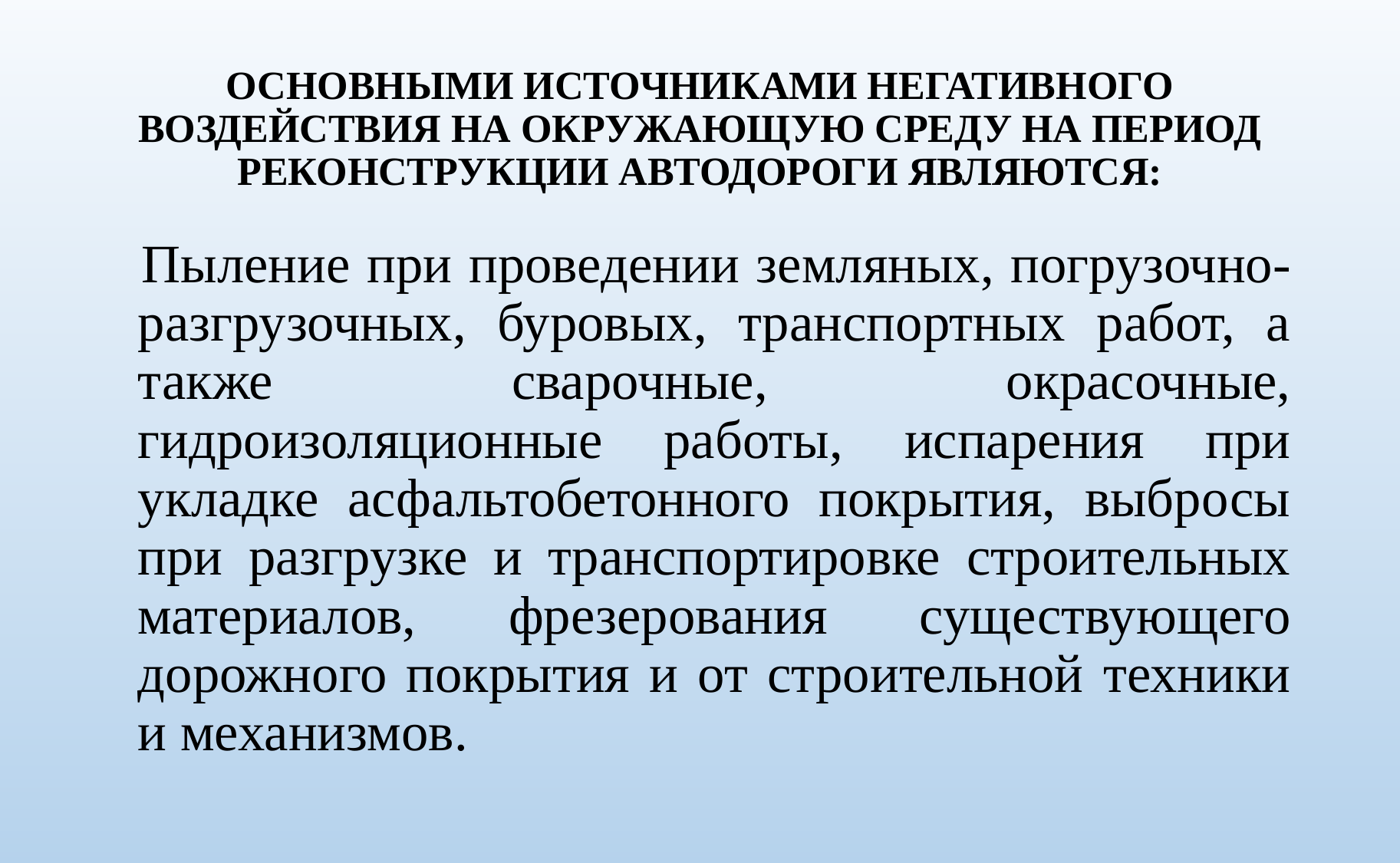

# ОСНОВНЫМИ ИСТОЧНИКАМИ НЕГАТИВНОГО ВОЗДЕЙСТВИЯ НА ОКРУЖАЮЩУЮ СРЕДУ НА ПЕРИОД РЕКОНСТРУКЦИИ АВТОДОРОГИ ЯВЛЯЮТСЯ:
  Пыление при проведении земляных, погрузочно-разгрузочных, буровых, транспортных работ, а также сварочные, окрасочные, гидроизоляционные работы, испарения при укладке асфальтобетонного покрытия, выбросы при разгрузке и транспортировке строительных материалов, фрезерования существующего дорожного покрытия и от строительной техники и механизмов.